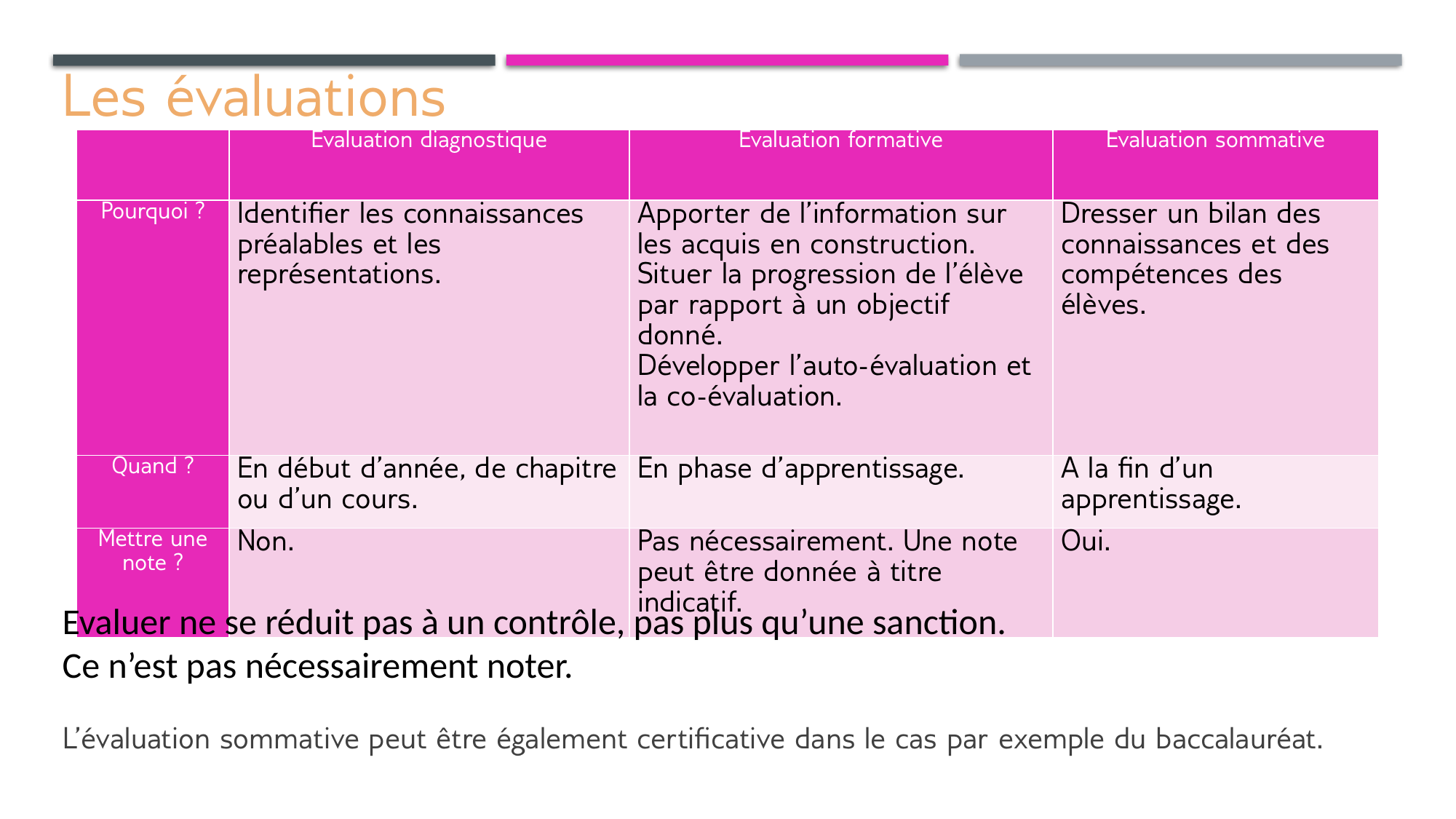

Les évaluations

|  | Evaluation diagnostique | Evaluation formative | Evaluation sommative |
| --- | --- | --- | --- |
| Pourquoi ? | Identifier les connaissances préalables et les représentations. | Apporter de l’information sur les acquis en construction. Situer la progression de l’élève par rapport à un objectif donné. Développer l’auto-évaluation et la co-évaluation. | Dresser un bilan des connaissances et des compétences des élèves. |
| Quand ? | En début d’année, de chapitre ou d’un cours. | En phase d’apprentissage. | A la fin d’un apprentissage. |
| Mettre une note ? | Non. | Pas nécessairement. Une note peut être donnée à titre indicatif. | Oui. |

L’évaluation sommative peut être également certificative dans le cas par exemple du baccalauréat.

Evaluer ne se réduit pas à un contrôle, pas plus qu’une sanction.
Ce n’est pas nécessairement noter.